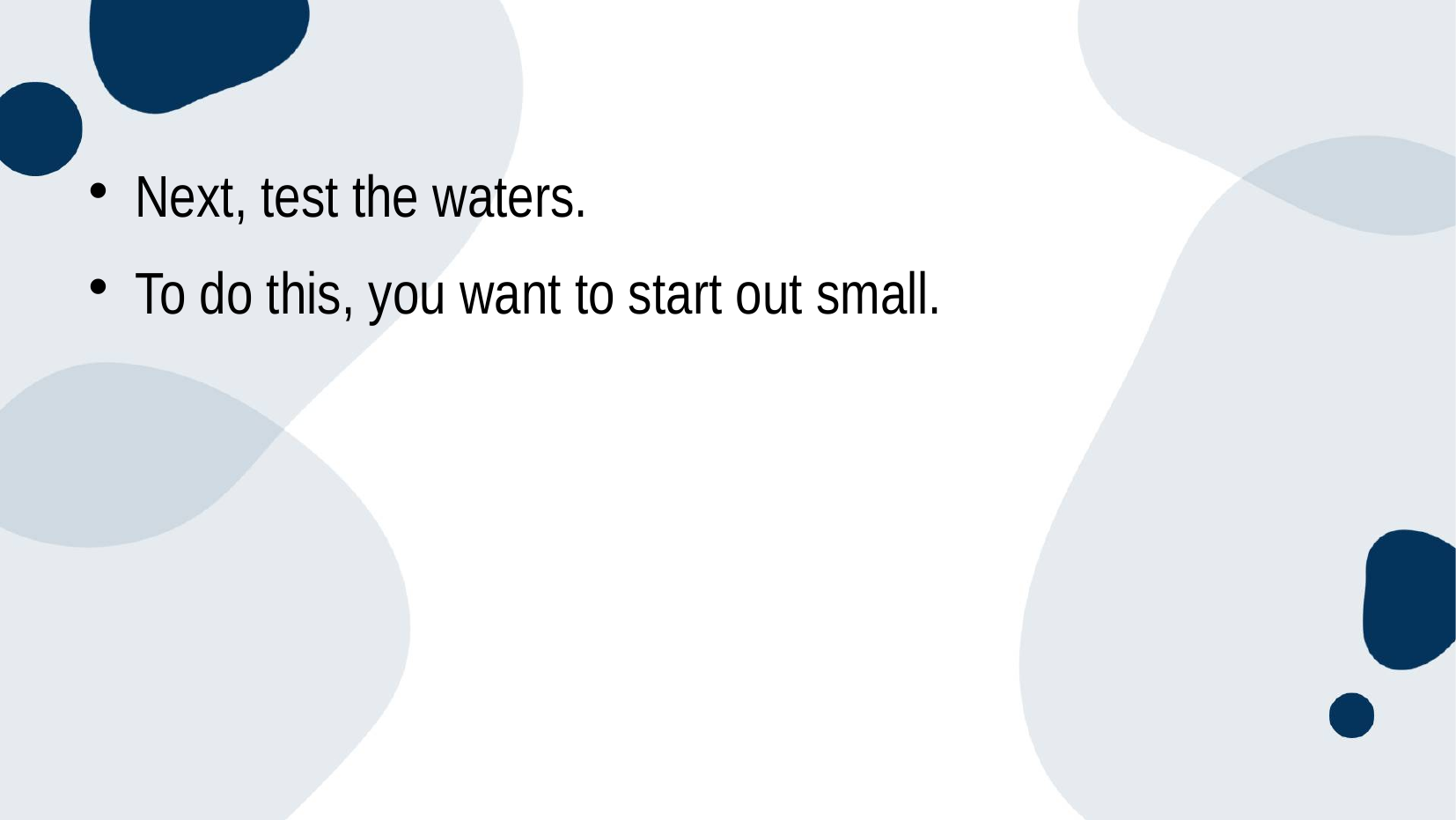

#
Next, test the waters.
To do this, you want to start out small.